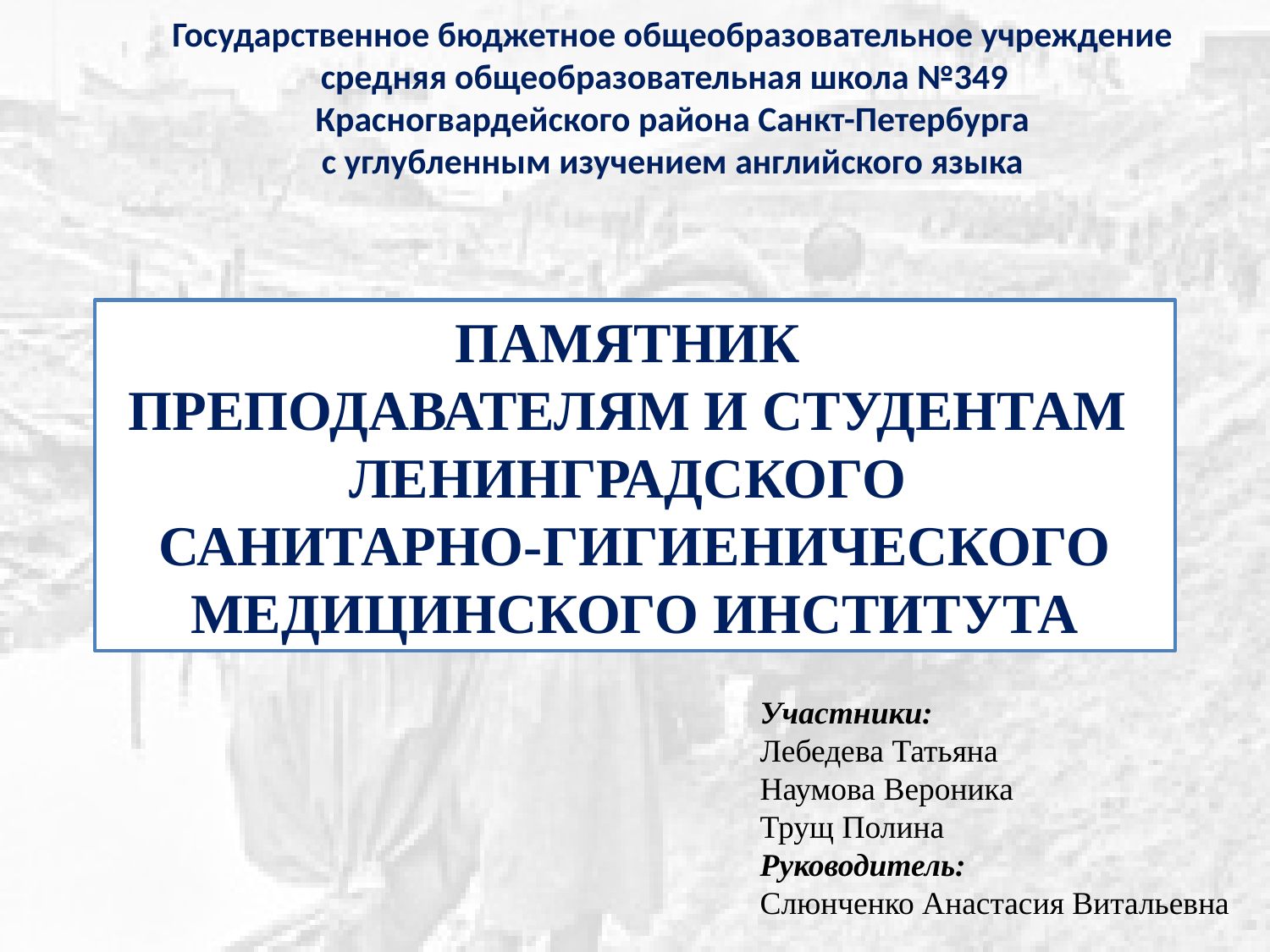

Государственное бюджетное общеобразовательное учреждение
средняя общеобразовательная школа №349
Красногвардейского района Санкт-Петербурга
с углубленным изучением английского языка
ПАМЯТНИК
ПРЕПОДАВАТЕЛЯМ И СТУДЕНТАМ
ЛЕНИНГРАДСКОГО
САНИТАРНО-ГИГИЕНИЧЕСКОГО МЕДИЦИНСКОГО ИНСТИТУТА
Участники:
Лебедева Татьяна
Наумова Вероника
Трущ Полина
Руководитель:
Слюнченко Анастасия Витальевна